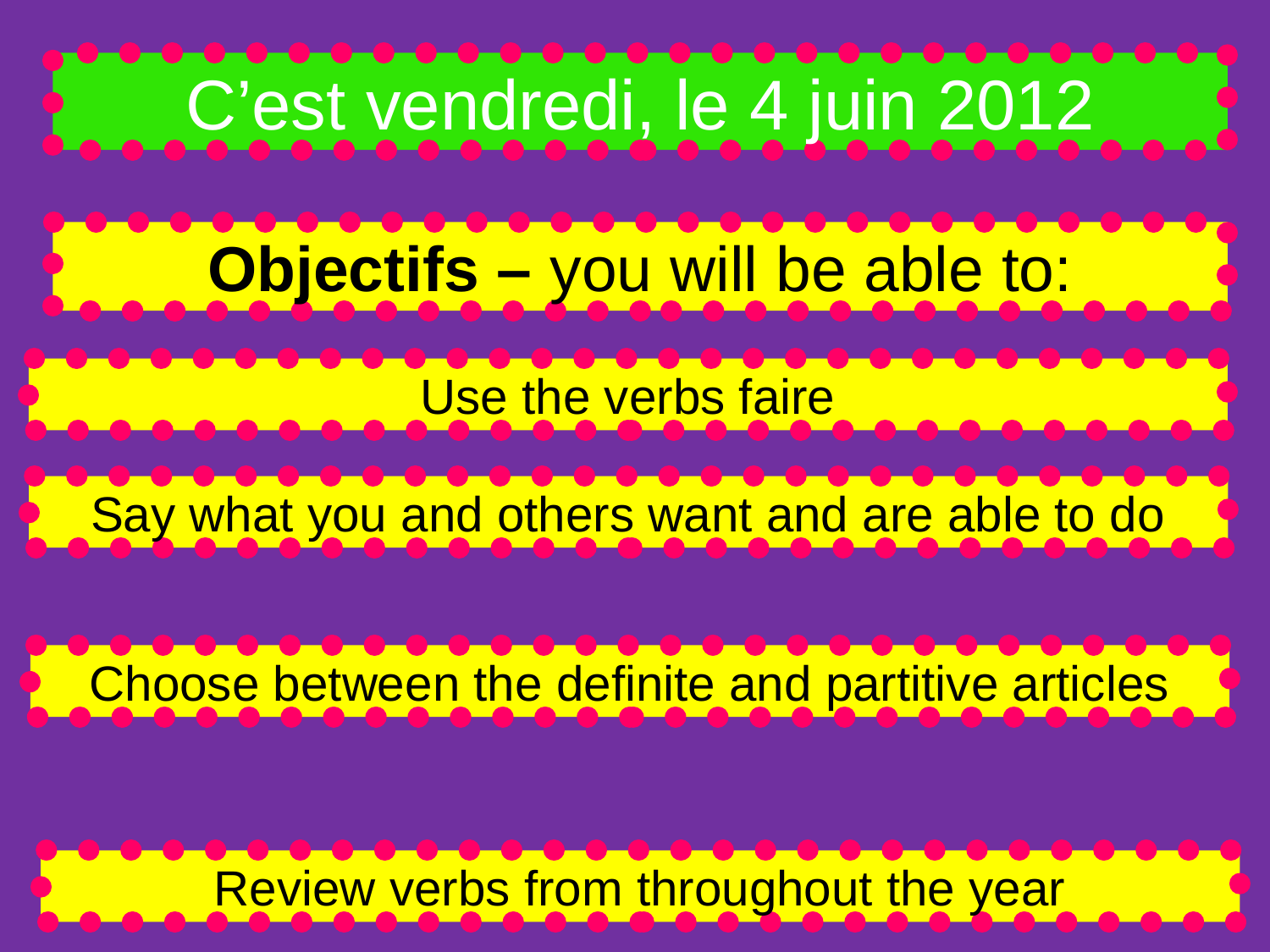

C’est vendredi, le 4 juin 2012
Objectifs – you will be able to:
Use the verbs faire
Say what you and others want and are able to do
Choose between the definite and partitive articles
Review verbs from throughout the year